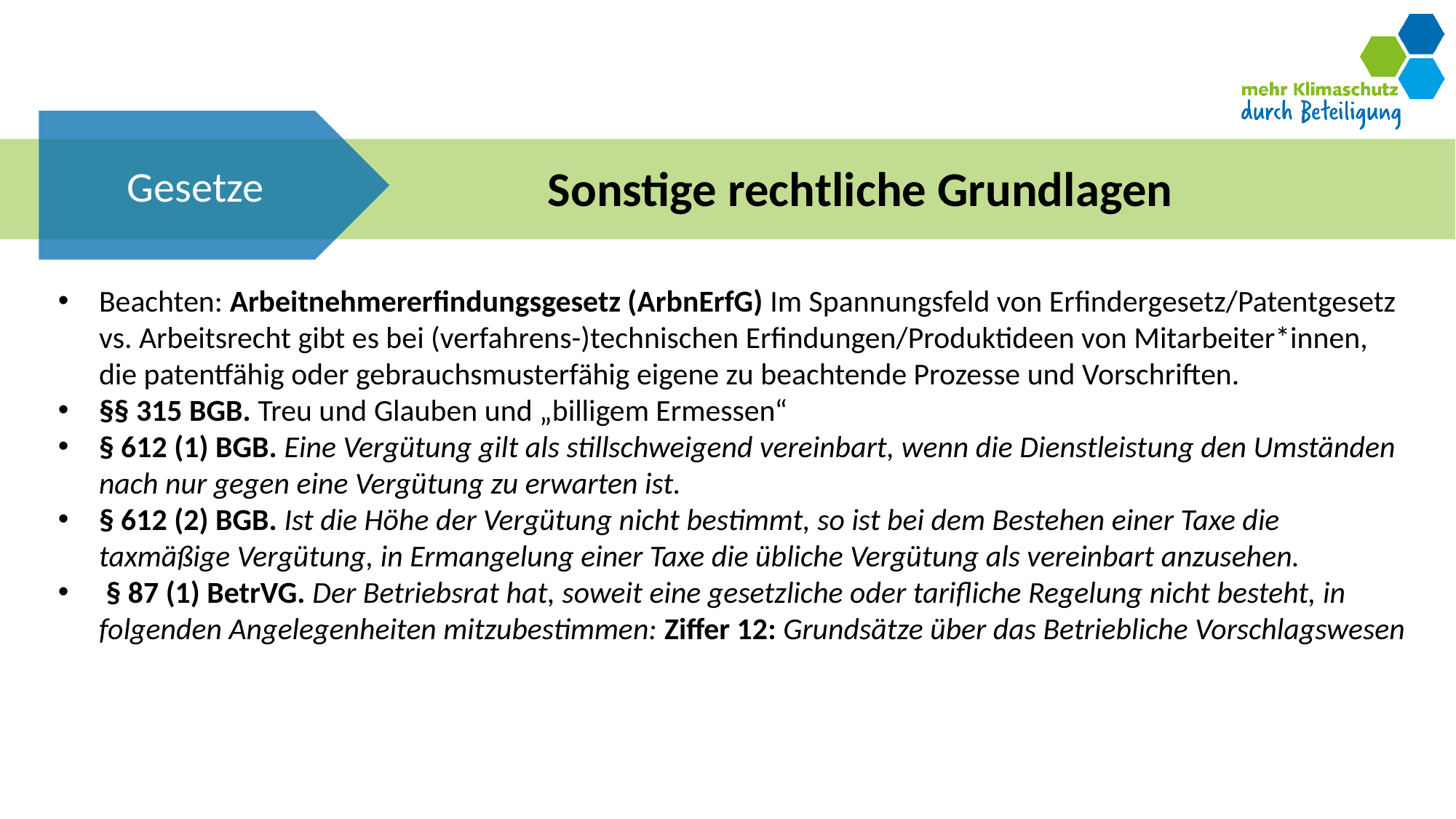

Gesetze
# Sonstige rechtliche Grundlagen
Beachten: Arbeitnehmererfindungsgesetz (ArbnErfG) Im Spannungsfeld von Erfindergesetz/Patentgesetz vs. Arbeitsrecht gibt es bei (verfahrens-)technischen Erfindungen/Produktideen von Mitarbeiter*innen, die patentfähig oder gebrauchsmusterfähig eigene zu beachtende Prozesse und Vorschriften.
§§ 315 BGB. Treu und Glauben und „billigem Ermessen“
§ 612 (1) BGB. Eine Vergütung gilt als stillschweigend vereinbart, wenn die Dienstleistung den Umständen nach nur gegen eine Vergütung zu erwarten ist.
§ 612 (2) BGB. Ist die Höhe der Vergütung nicht bestimmt, so ist bei dem Bestehen einer Taxe die taxmäßige Vergütung, in Ermangelung einer Taxe die übliche Vergütung als vereinbart anzusehen.
 § 87 (1) BetrVG. Der Betriebsrat hat, soweit eine gesetzliche oder tarifliche Regelung nicht besteht, in folgenden Angelegenheiten mitzubestimmen: Ziffer 12: Grundsätze über das Betriebliche Vorschlagswesen